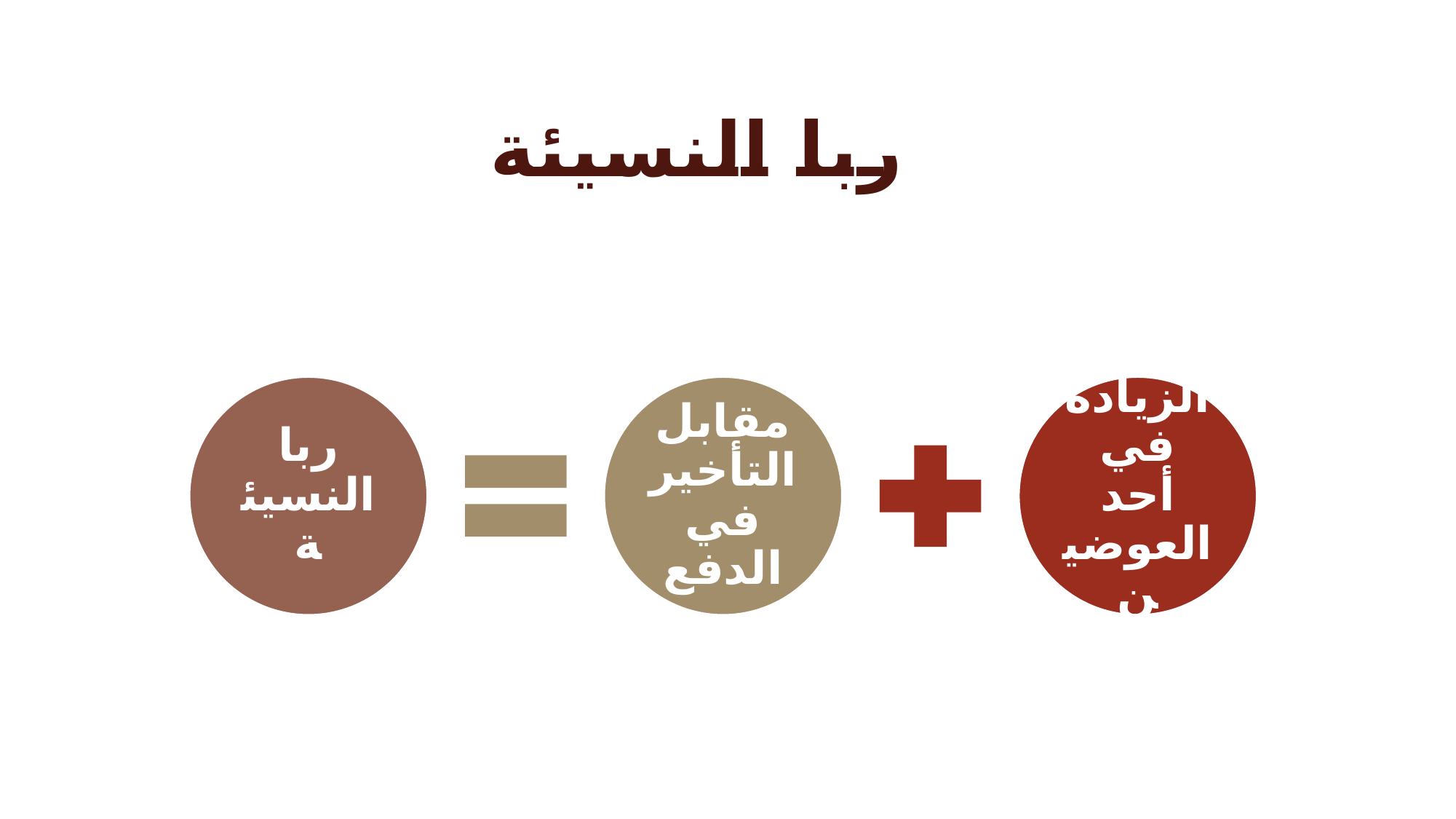

ربا النسيئة
الزيادة في أحد العوضين

مقابل التأخير في الدفع

ربا النسيئة